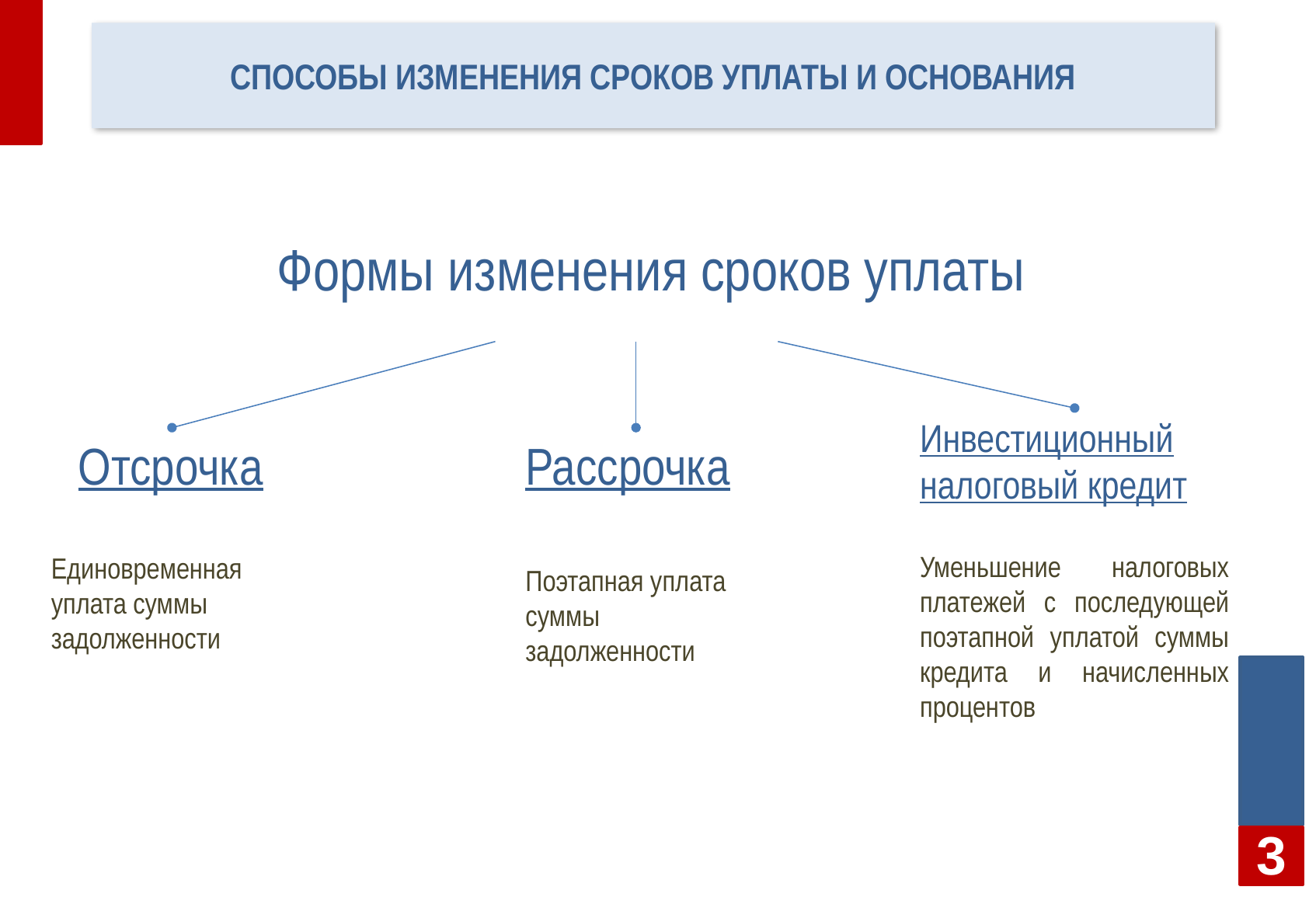

# Способы изменения сроков уплаты и основания
Формы изменения сроков уплаты
Инвестиционный налоговый кредит
Отсрочка
Рассрочка
Уменьшение налоговых платежей с последующей поэтапной уплатой суммы кредита и начисленных процентов
Единовременная  уплата суммы задолженности
Поэтапная уплата суммы задолженности
3